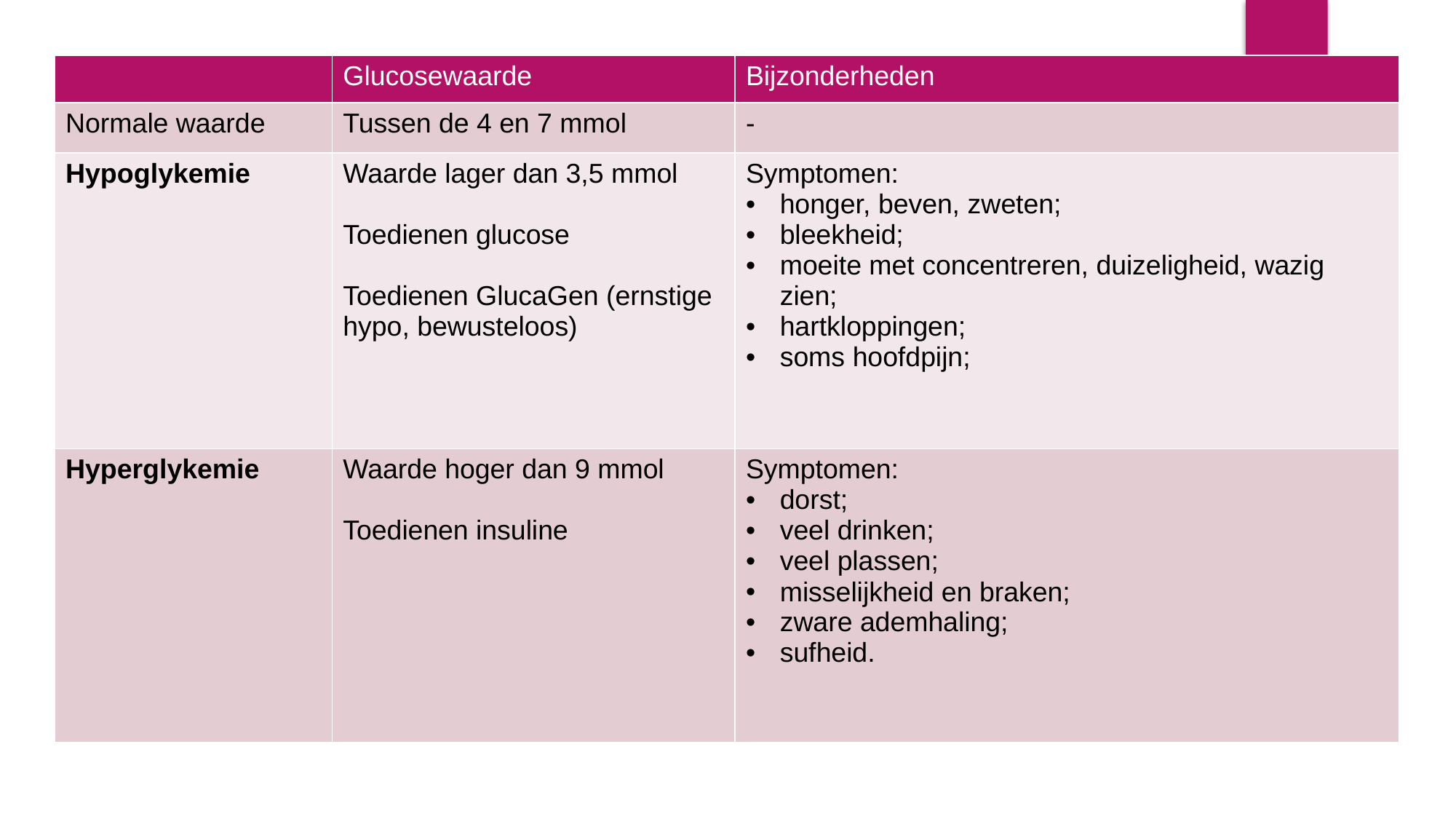

|  | Glucosewaarde | Bijzonderheden |
| --- | --- | --- |
| Normale waarde | Tussen de 4 en 7 mmol | - |
| Hypoglykemie | Waarde lager dan 3,5 mmol Toedienen glucose Toedienen GlucaGen (ernstige hypo, bewusteloos) | Symptomen: honger, beven, zweten; bleekheid; moeite met concentreren, duizeligheid, wazig zien; hartkloppingen; soms hoofdpijn; |
| Hyperglykemie | Waarde hoger dan 9 mmol Toedienen insuline | Symptomen: dorst; veel drinken; veel plassen; misselijkheid en braken; zware ademhaling; sufheid. |
#